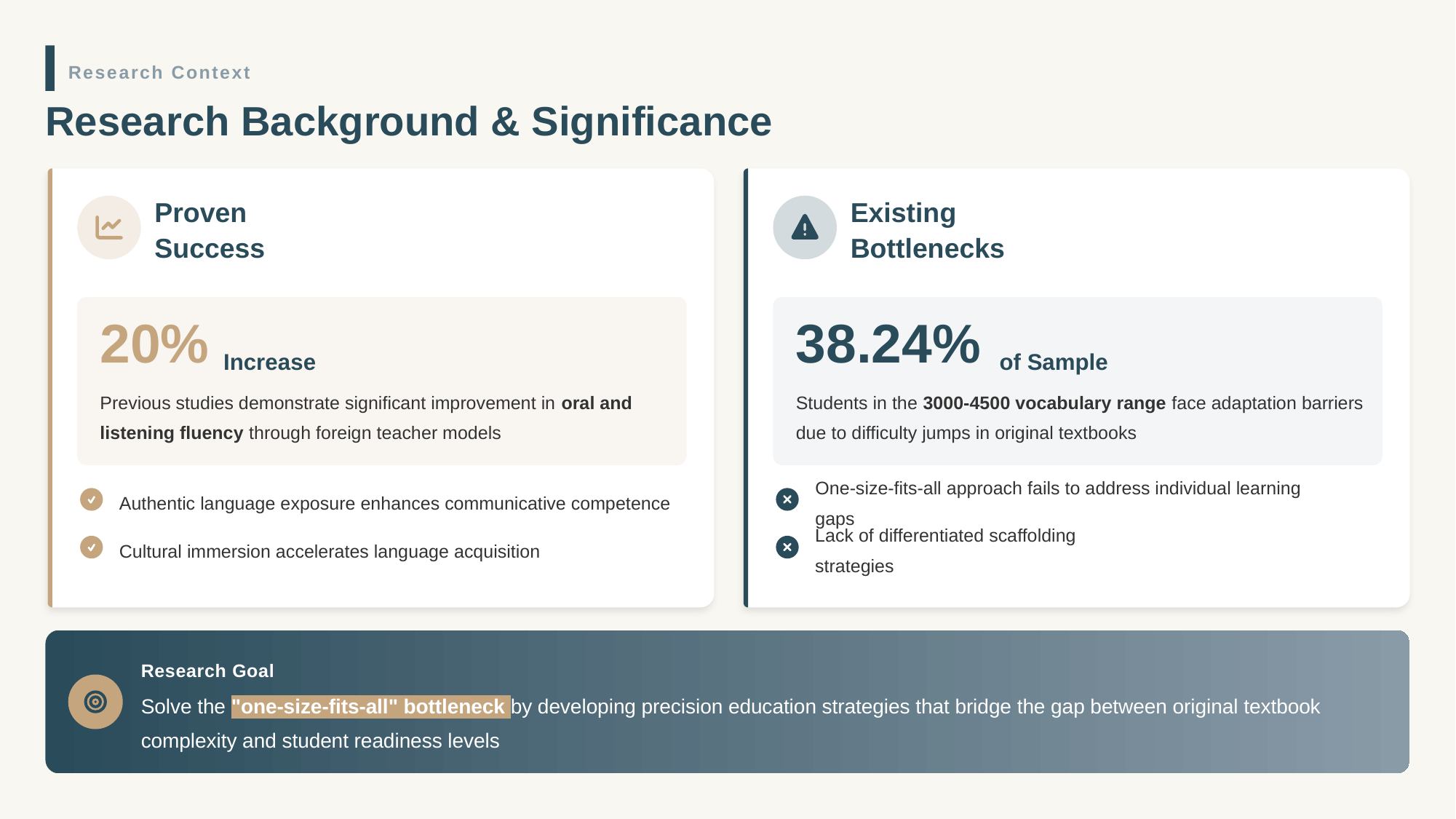

Research Context
Research Background & Significance

Proven Success
Existing Bottlenecks

20%
38.24%
Increase
of Sample
Previous studies demonstrate significant improvement in oral and listening fluency through foreign teacher models
Students in the 3000-4500 vocabulary range face adaptation barriers due to difficulty jumps in original textbooks
Authentic language exposure enhances communicative competence
One-size-fits-all approach fails to address individual learning gaps

Cultural immersion accelerates language acquisition
Lack of differentiated scaffolding strategies

Research Goal

Solve the "one-size-fits-all" bottleneck by developing precision education strategies that bridge the gap between original textbook complexity and student readiness levels